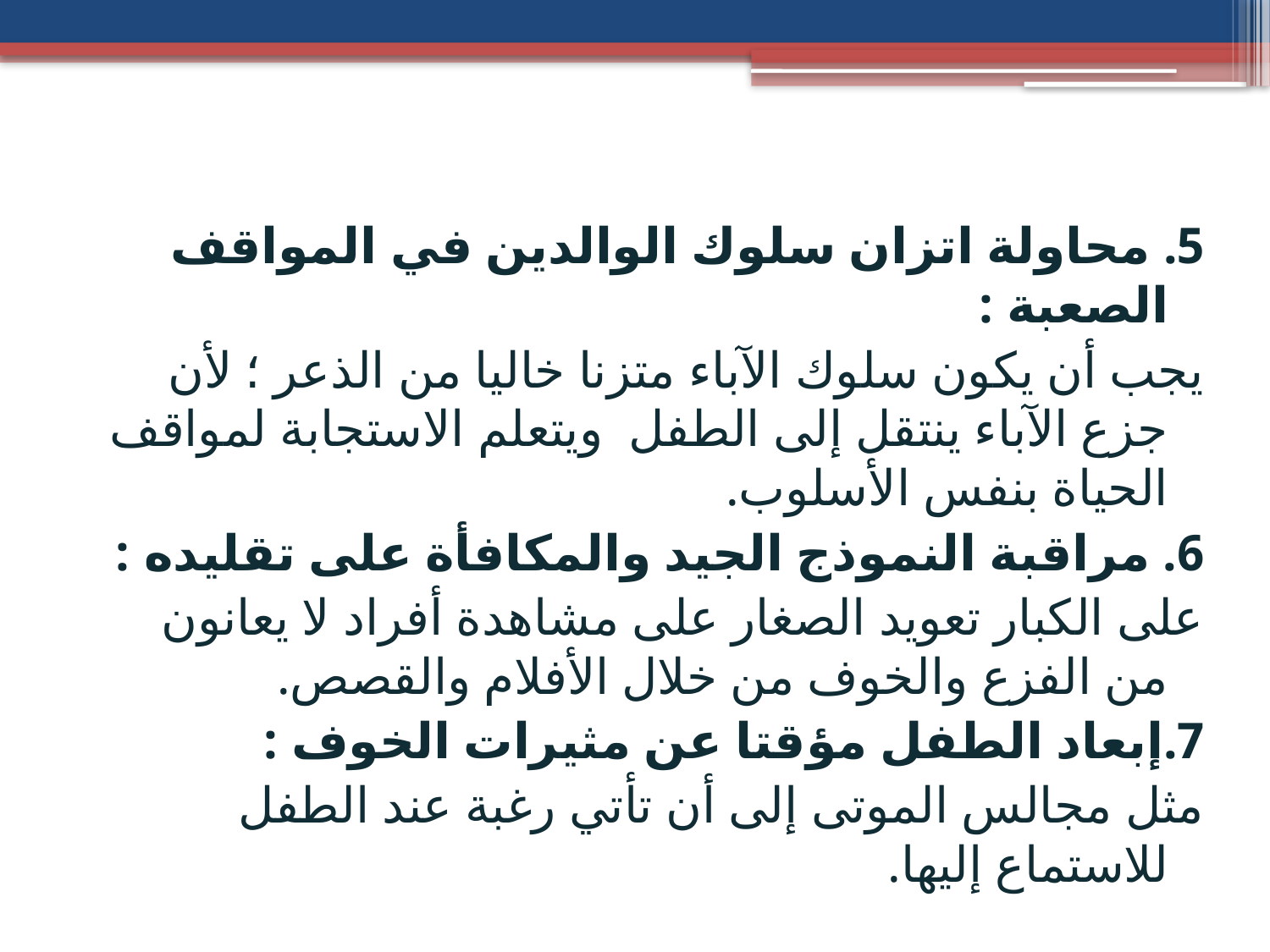

5. محاولة اتزان سلوك الوالدين في المواقف الصعبة :
يجب أن يكون سلوك الآباء متزنا خاليا من الذعر ؛ لأن جزع الآباء ينتقل إلى الطفل  ويتعلم الاستجابة لمواقف الحياة بنفس الأسلوب.
6. مراقبة النموذج الجيد والمكافأة على تقليده :
على الكبار تعويد الصغار على مشاهدة أفراد لا يعانون من الفزع والخوف من خلال الأفلام والقصص.
7.إبعاد الطفل مؤقتا عن مثيرات الخوف :
مثل مجالس الموتى إلى أن تأتي رغبة عند الطفل للاستماع إليها.